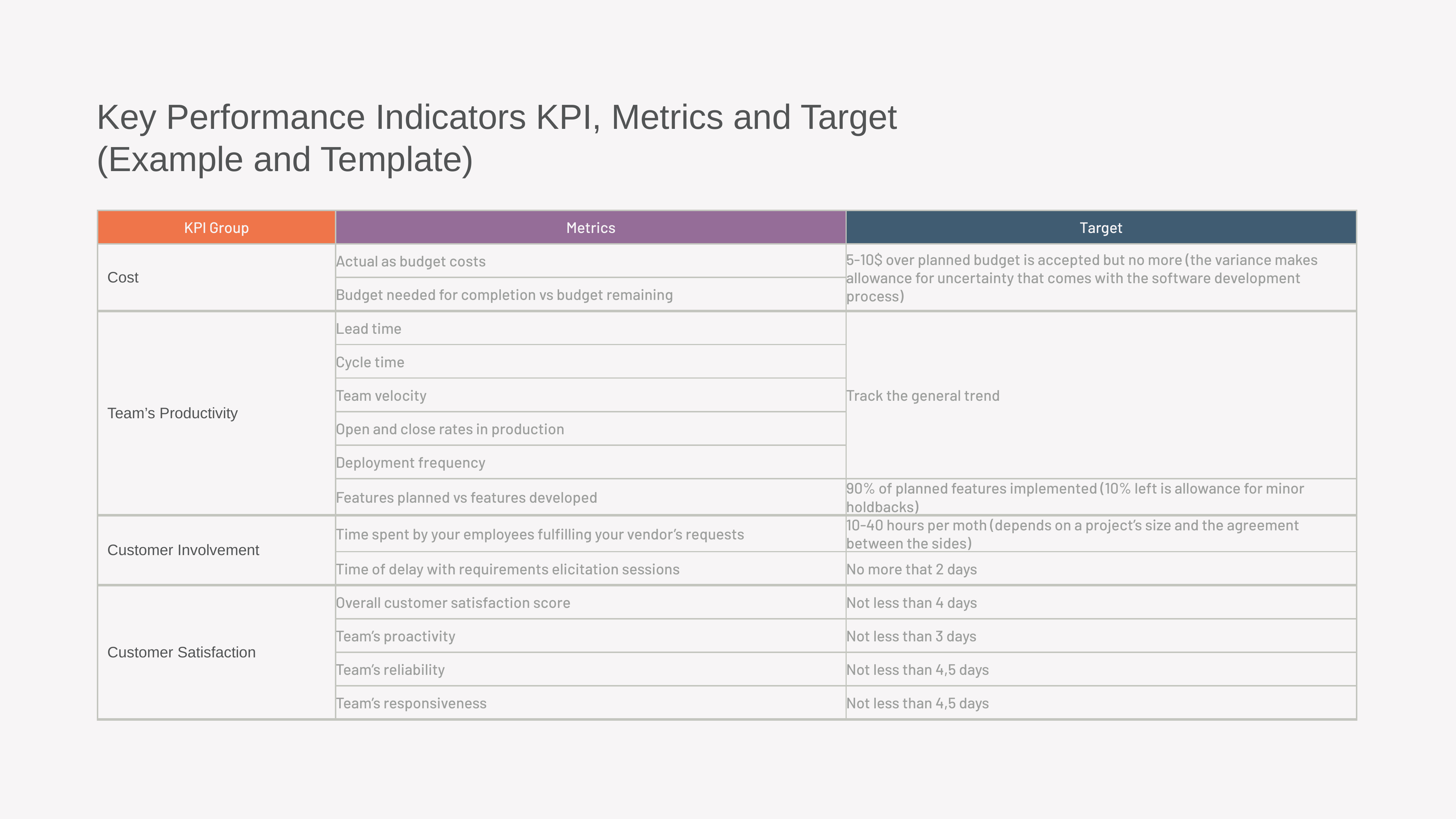

Key Performance Indicators KPI, Metrics and Target (Example and Template)
| KPI Group | Metrics | Target |
| --- | --- | --- |
| Cost | Actual as budget costs | 5-10$ over planned budget is accepted but no more (the variance makes allowance for uncertainty that comes with the software development process) |
|  | Budget needed for completion vs budget remaining |  |
| Team’s Productivity | Lead time | Track the general trend |
|  | Cycle time |  |
|  | Team velocity |  |
|  | Open and close rates in production |  |
|  | Deployment frequency |  |
|  | Features planned vs features developed | 90% of planned features implemented (10% left is allowance for minor holdbacks) |
| Customer Involvement | Time spent by your employees fulfilling your vendor’s requests | 10-40 hours per moth (depends on a project’s size and the agreement between the sides) |
|  | Time of delay with requirements elicitation sessions | No more that 2 days |
| Customer Satisfaction | Overall customer satisfaction score | Not less than 4 days |
|  | Team’s proactivity | Not less than 3 days |
|  | Team’s reliability | Not less than 4,5 days |
|  | Team’s responsiveness | Not less than 4,5 days |